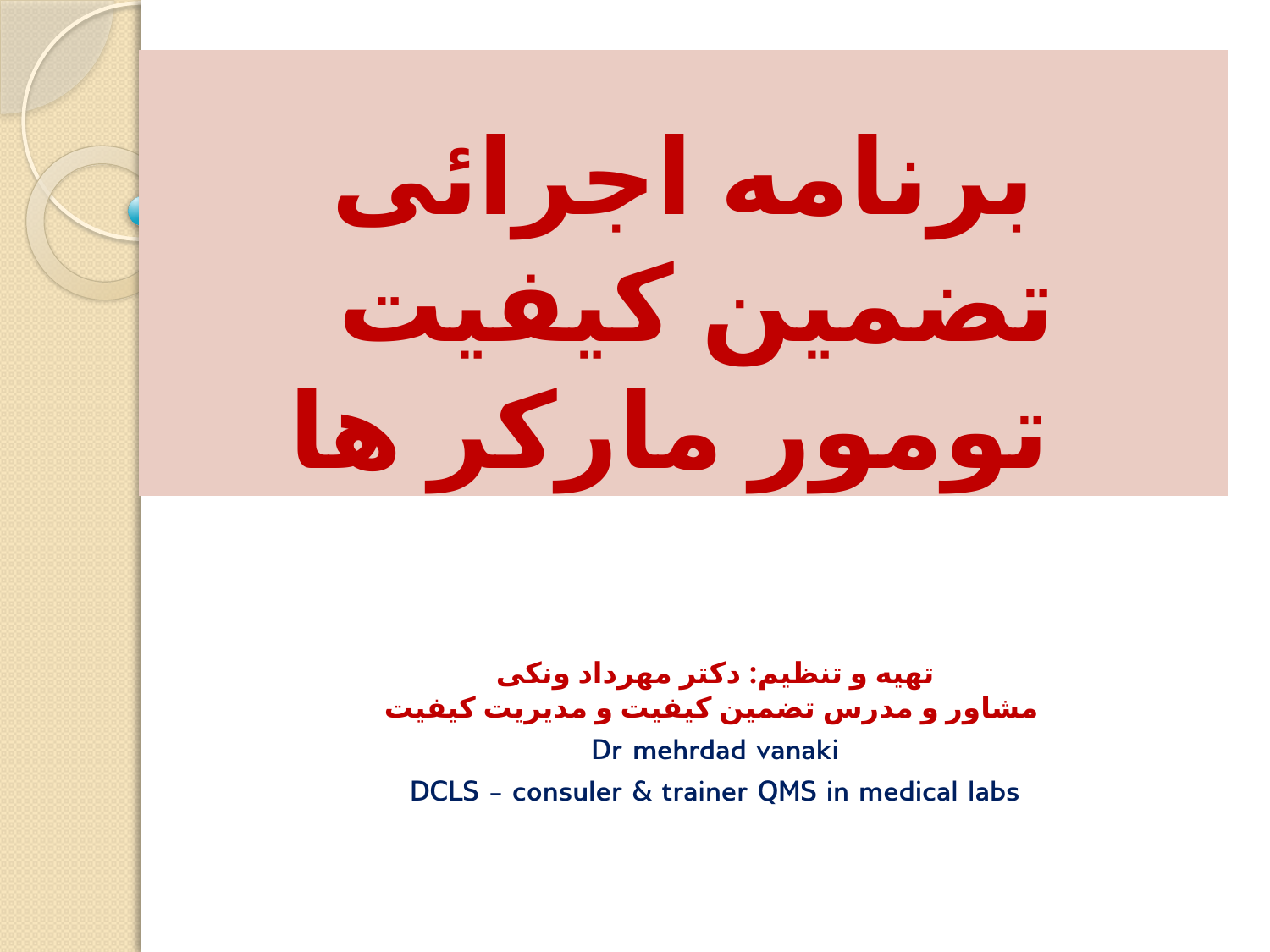

# برنامه اجرائی تضمین کیفیت تومور مارکر ها
تهیه و تنظیم: دکتر مهرداد ونکی
مشاور و مدرس تضمین کیفیت و مدیریت کیفیت
Dr mehrdad vanaki
DCLS – consuler & trainer QMS in medical labs